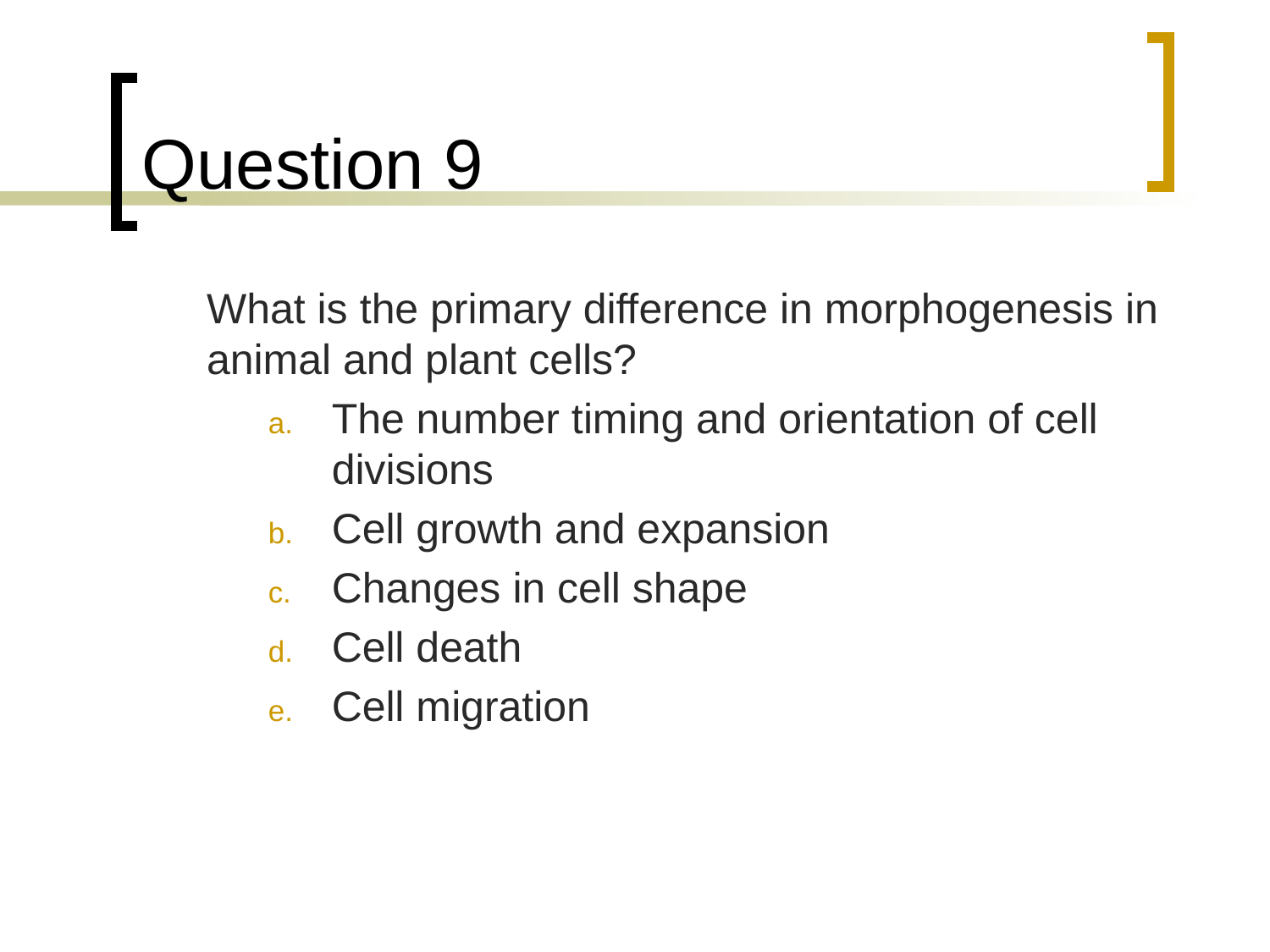

# Question 9
	What is the primary difference in morphogenesis in animal and plant cells?
The number timing and orientation of cell divisions
Cell growth and expansion
Changes in cell shape
Cell death
Cell migration